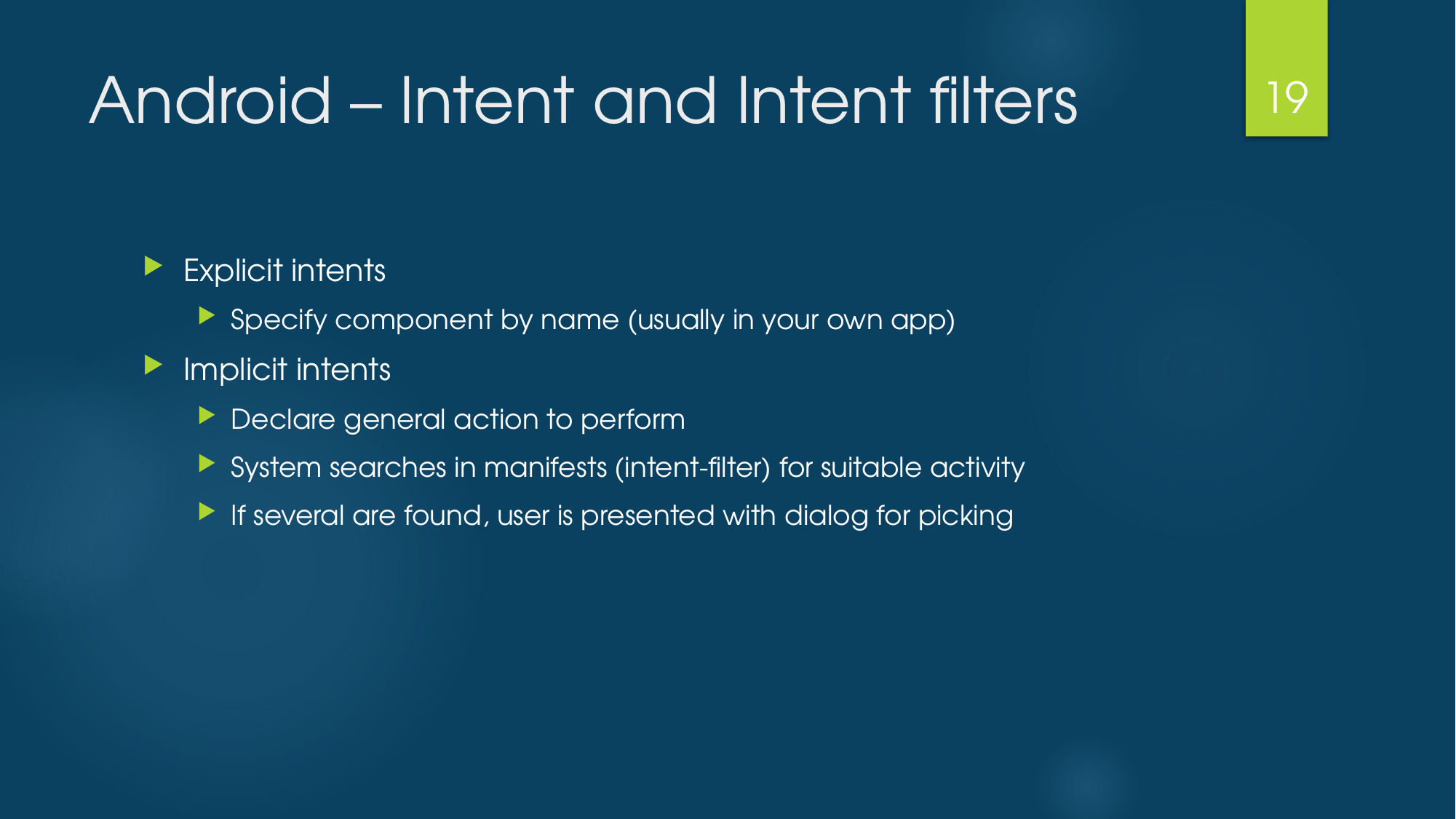

19
# Android – Intent and Intent filters
Explicit intents
Specify component by name (usually in your own app)
Implicit intents
Declare general action to perform
System searches in manifests (intent-filter) for suitable activity
If several are found, user is presented with dialog for picking